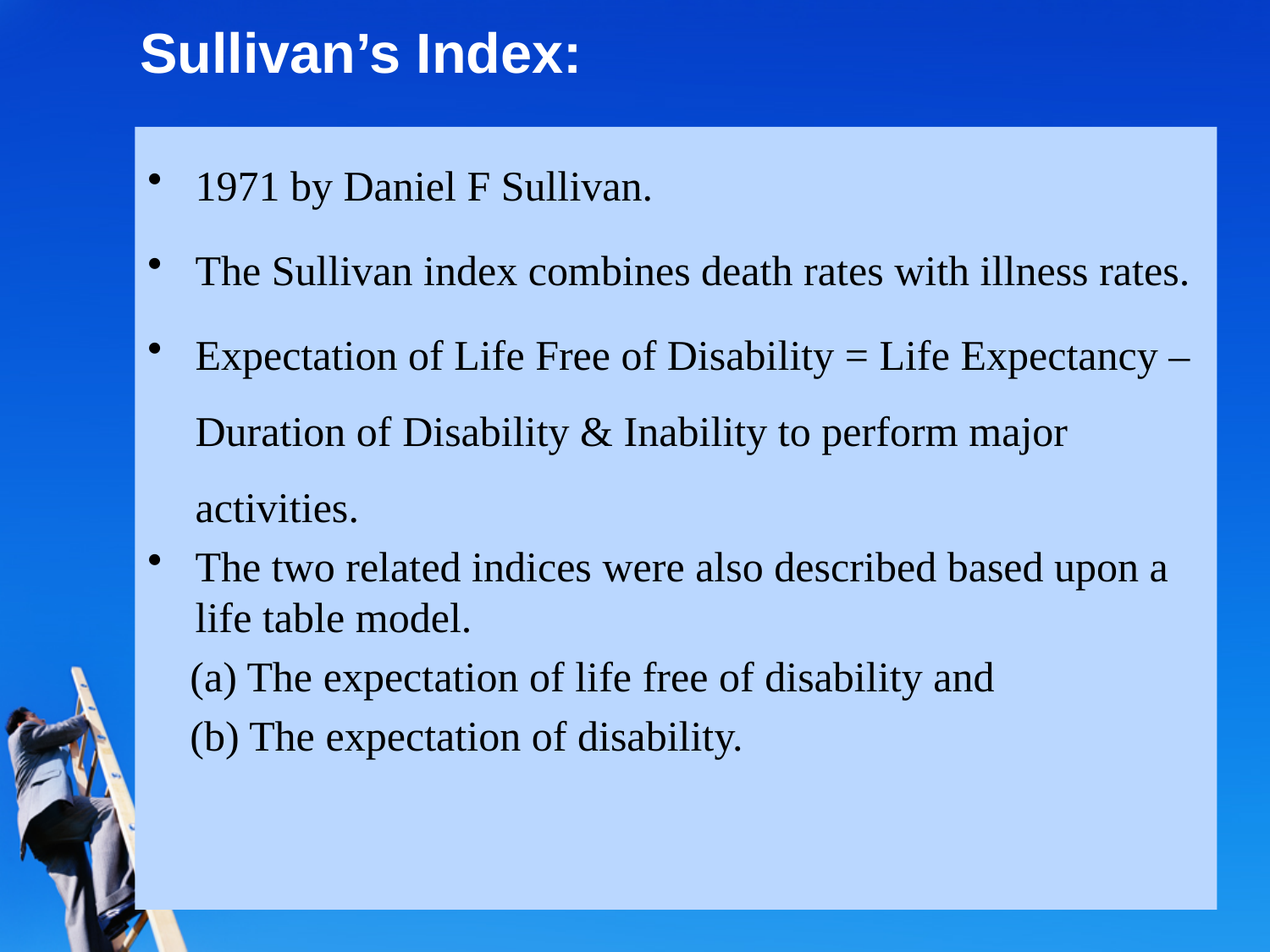

# Sullivan’s Index:
1971 by Daniel F Sullivan.
The Sullivan index combines death rates with illness rates.
Expectation of Life Free of Disability = Life Expectancy – Duration of Disability & Inability to perform major activities.
The two related indices were also described based upon a life table model.
    (a) The expectation of life free of disability and
    (b) The expectation of disability.